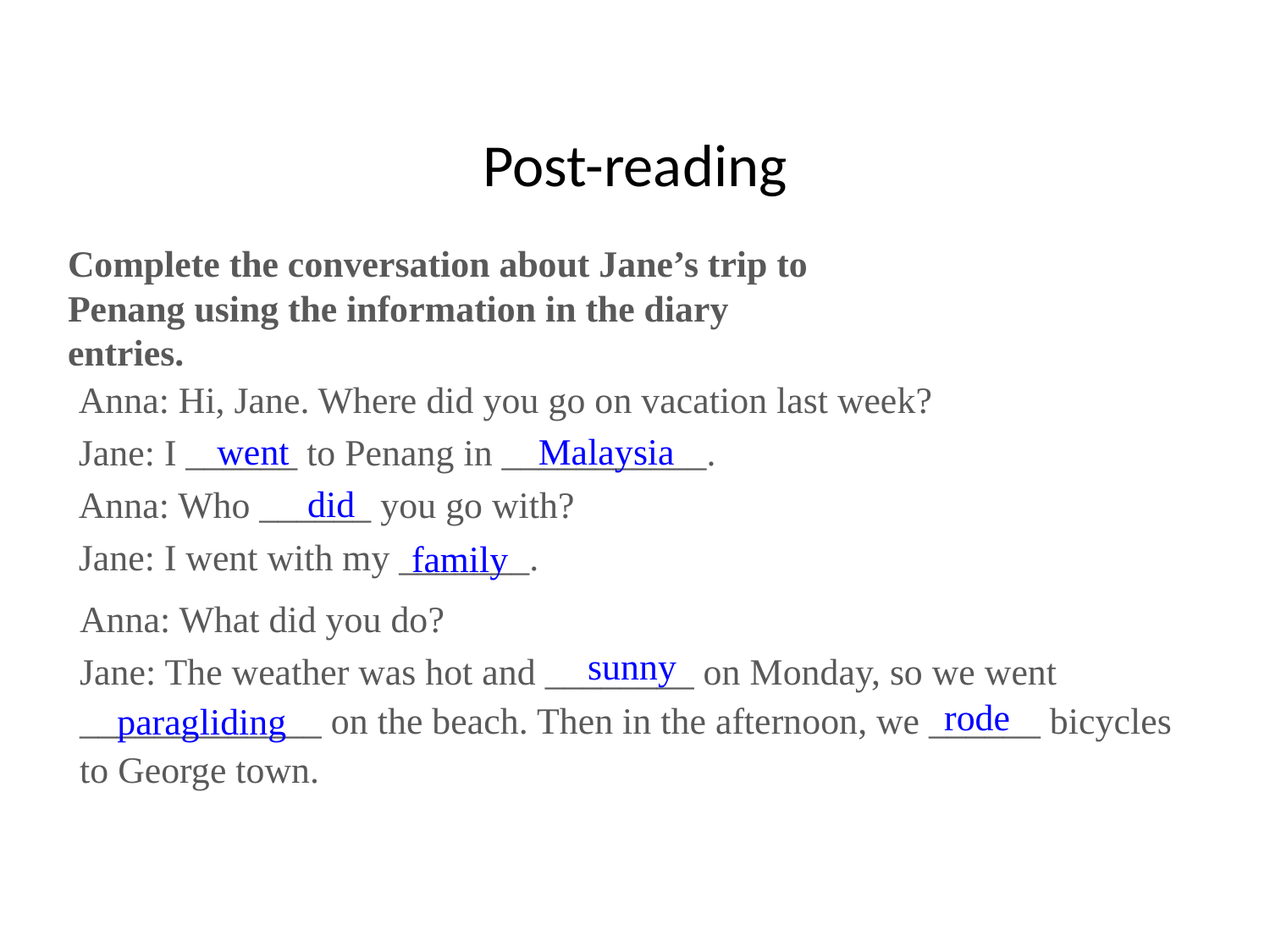

# Post-reading
Complete the conversation about Jane’s trip to Penang using the information in the diary entries.
Anna: Hi, Jane. Where did you go on vacation last week?
Jane: I ______ to Penang in ___________.
Anna: Who ______ you go with?
Jane: I went with my _______.
Malaysia
went
did
family
Anna: What did you do?
Jane: The weather was hot and ________ on Monday, so we went _____________ on the beach. Then in the afternoon, we ______ bicycles to George town.
sunny
rode
paragliding